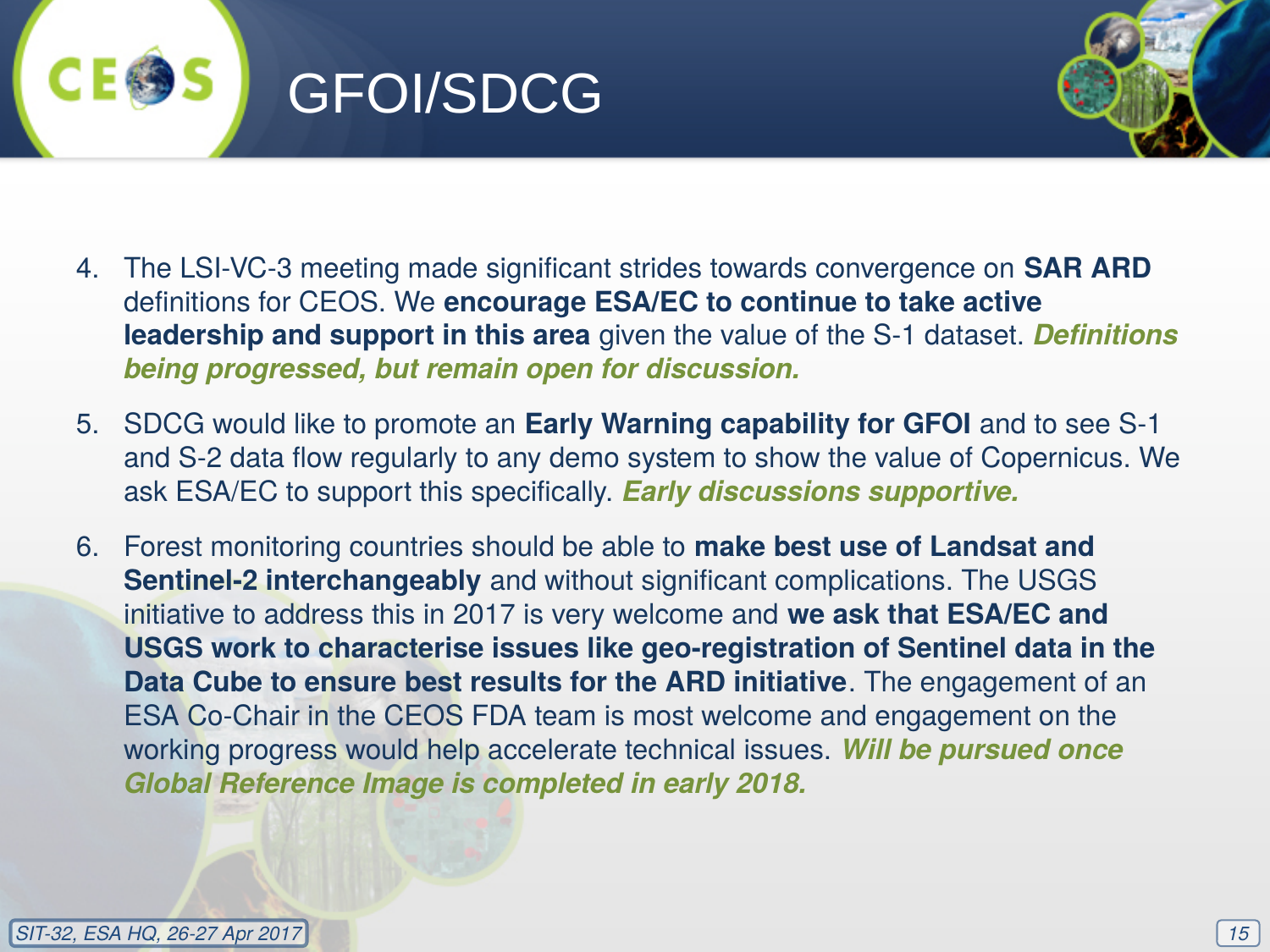

GFOI/SDCG
The LSI-VC-3 meeting made significant strides towards convergence on SAR ARD definitions for CEOS. We encourage ESA/EC to continue to take active leadership and support in this area given the value of the S-1 dataset. Definitions being progressed, but remain open for discussion.
SDCG would like to promote an Early Warning capability for GFOI and to see S-1 and S-2 data flow regularly to any demo system to show the value of Copernicus. We ask ESA/EC to support this specifically. Early discussions supportive.
Forest monitoring countries should be able to make best use of Landsat and Sentinel-2 interchangeably and without significant complications. The USGS initiative to address this in 2017 is very welcome and we ask that ESA/EC and USGS work to characterise issues like geo-registration of Sentinel data in the Data Cube to ensure best results for the ARD initiative. The engagement of an ESA Co-Chair in the CEOS FDA team is most welcome and engagement on the working progress would help accelerate technical issues. Will be pursued once Global Reference Image is completed in early 2018.
15